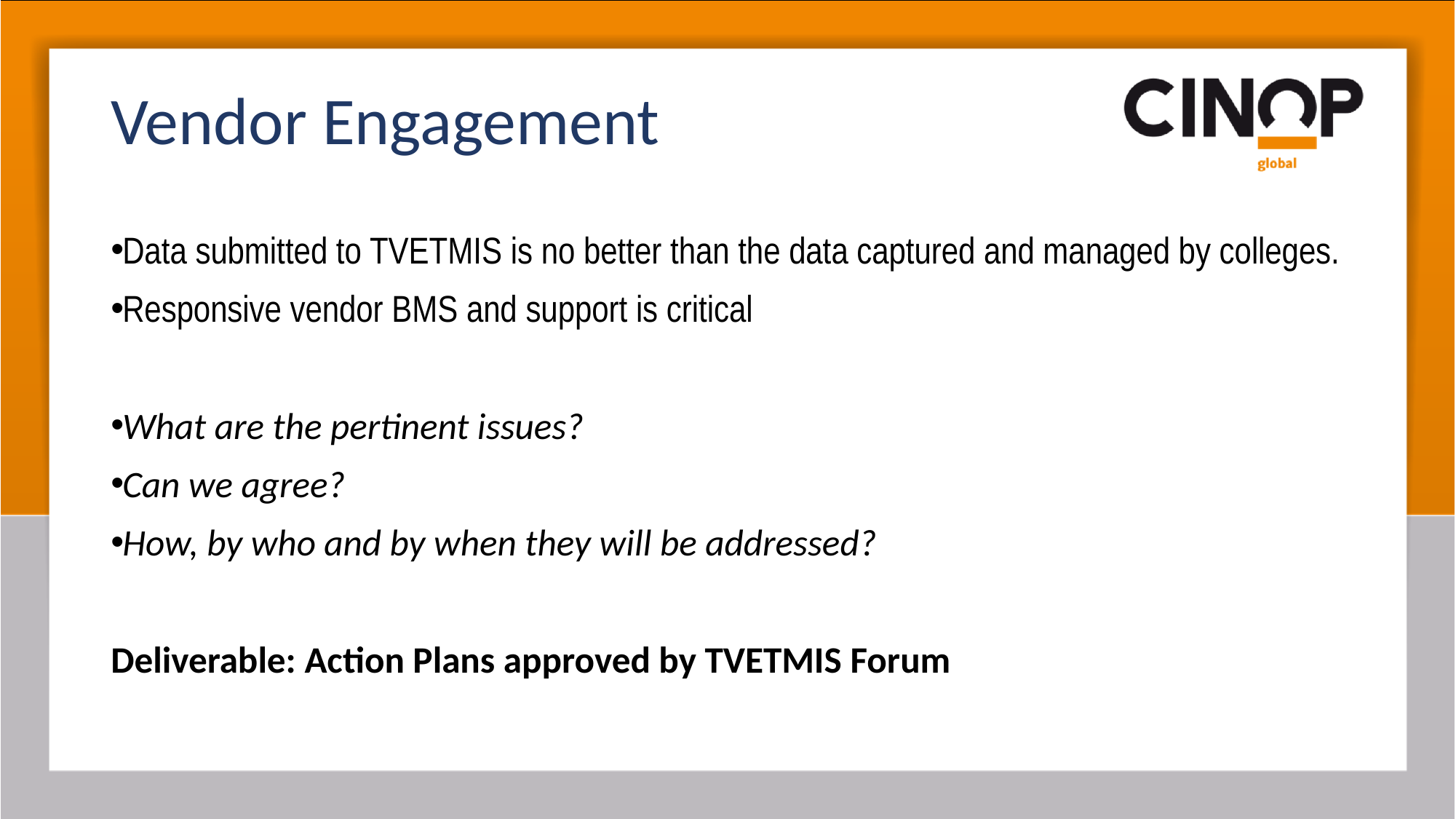

# Vendor Engagement
Data submitted to TVETMIS is no better than the data captured and managed by colleges.
Responsive vendor BMS and support is critical

What are the pertinent issues?
Can we agree?
How, by who and by when they will be addressed?

Deliverable: Action Plans approved by TVETMIS Forum